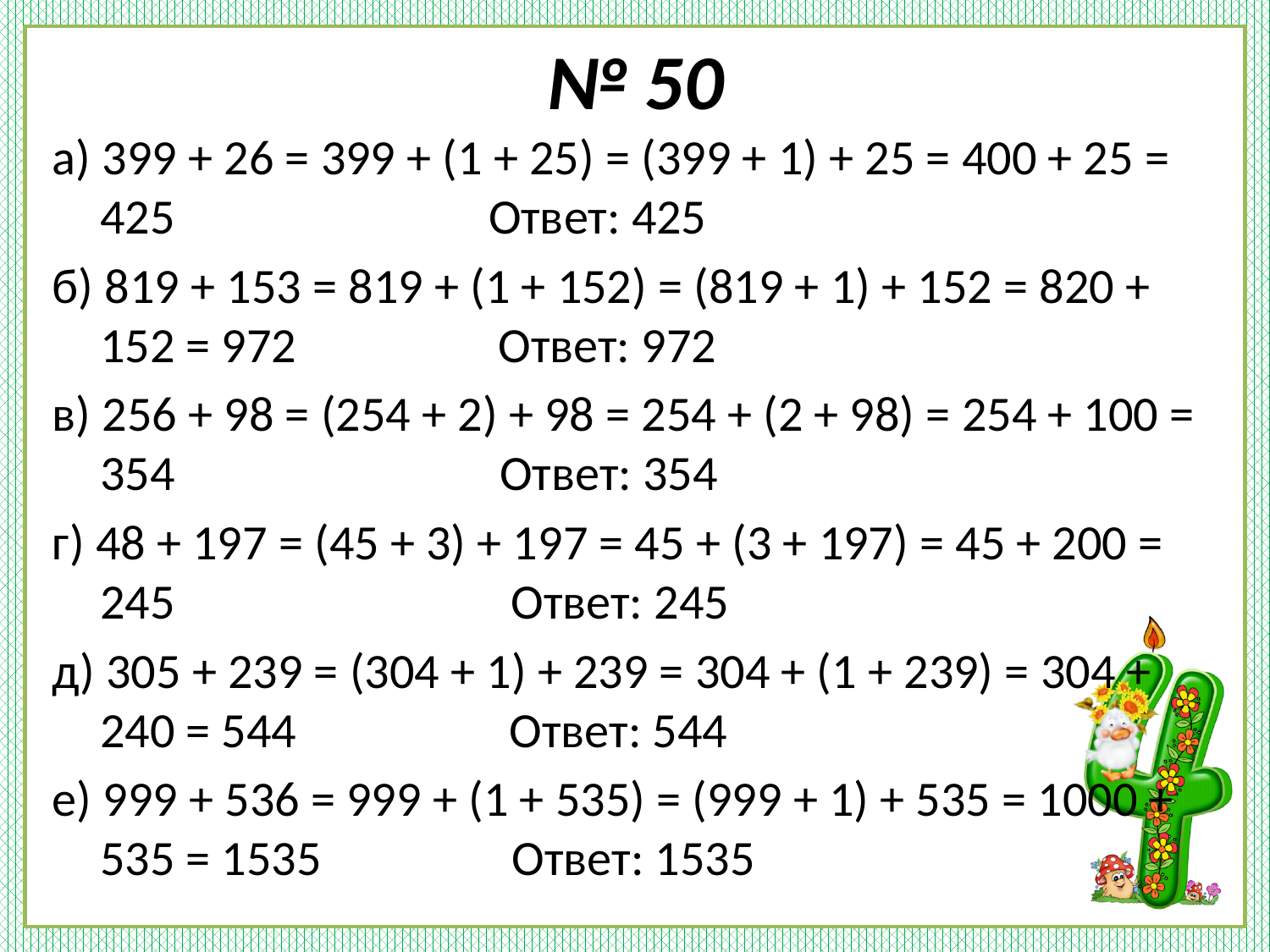

# № 50
а) 399 + 26 = 399 + (1 + 25) = (399 + 1) + 25 = 400 + 25 = 425                            Ответ: 425
б) 819 + 153 = 819 + (1 + 152) = (819 + 1) + 152 = 820 + 152 = 972                  Ответ: 972
в) 256 + 98 = (254 + 2) + 98 = 254 + (2 + 98) = 254 + 100 = 354                             Ответ: 354
г) 48 + 197 = (45 + 3) + 197 = 45 + (3 + 197) = 45 + 200 = 245                              Ответ: 245
д) 305 + 239 = (304 + 1) + 239 = 304 + (1 + 239) = 304 + 240 = 544                   Ответ: 544
е) 999 + 536 = 999 + (1 + 535) = (999 + 1) + 535 = 1000 + 535 = 1535                 Ответ: 1535